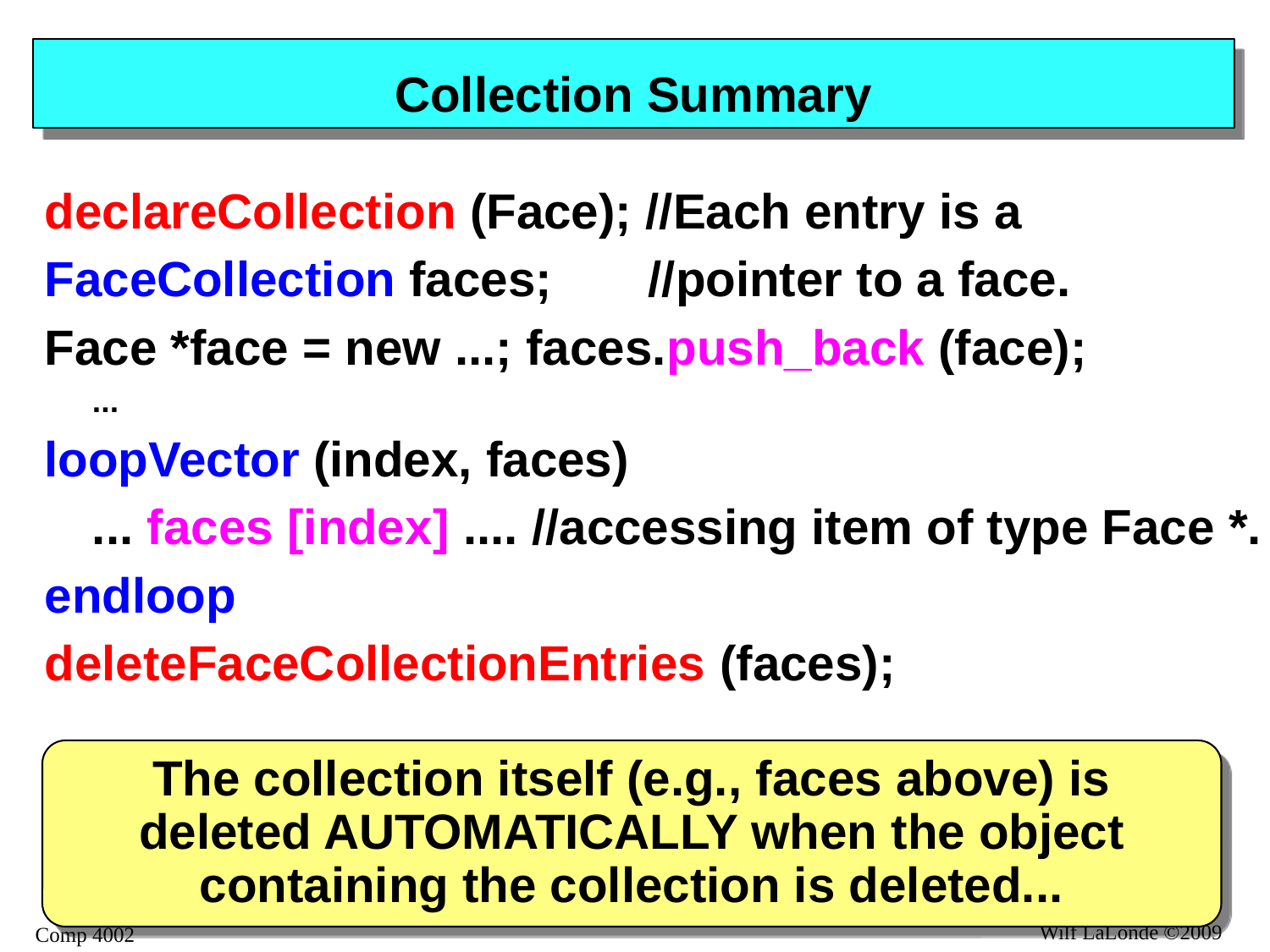

# Collection Summary
declareCollection (Face); //Each entry is a
FaceCollection faces;       //pointer to a face.
Face *face = new ...; faces.push_back (face);
	...
loopVector (index, faces)
	... faces [index] .... //accessing item of type Face *.
endloop
deleteFaceCollectionEntries (faces);
The collection itself (e.g., faces above) is deleted AUTOMATICALLY when the object containing the collection is deleted...